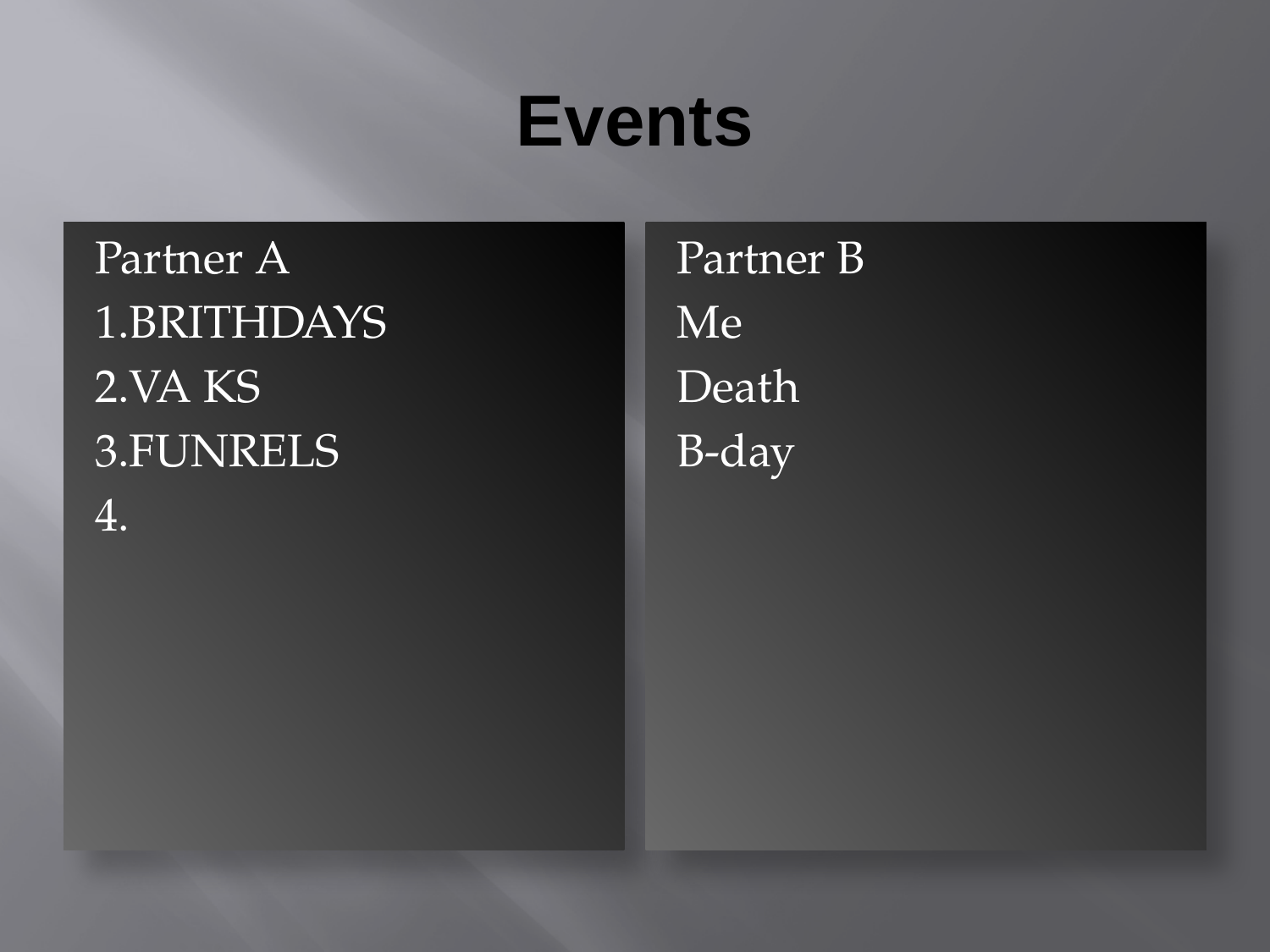

# Events
Partner A
1.BRITHDAYS
2.VA KS
3.FUNRELS
4.
Partner B
Me
Death
B-day